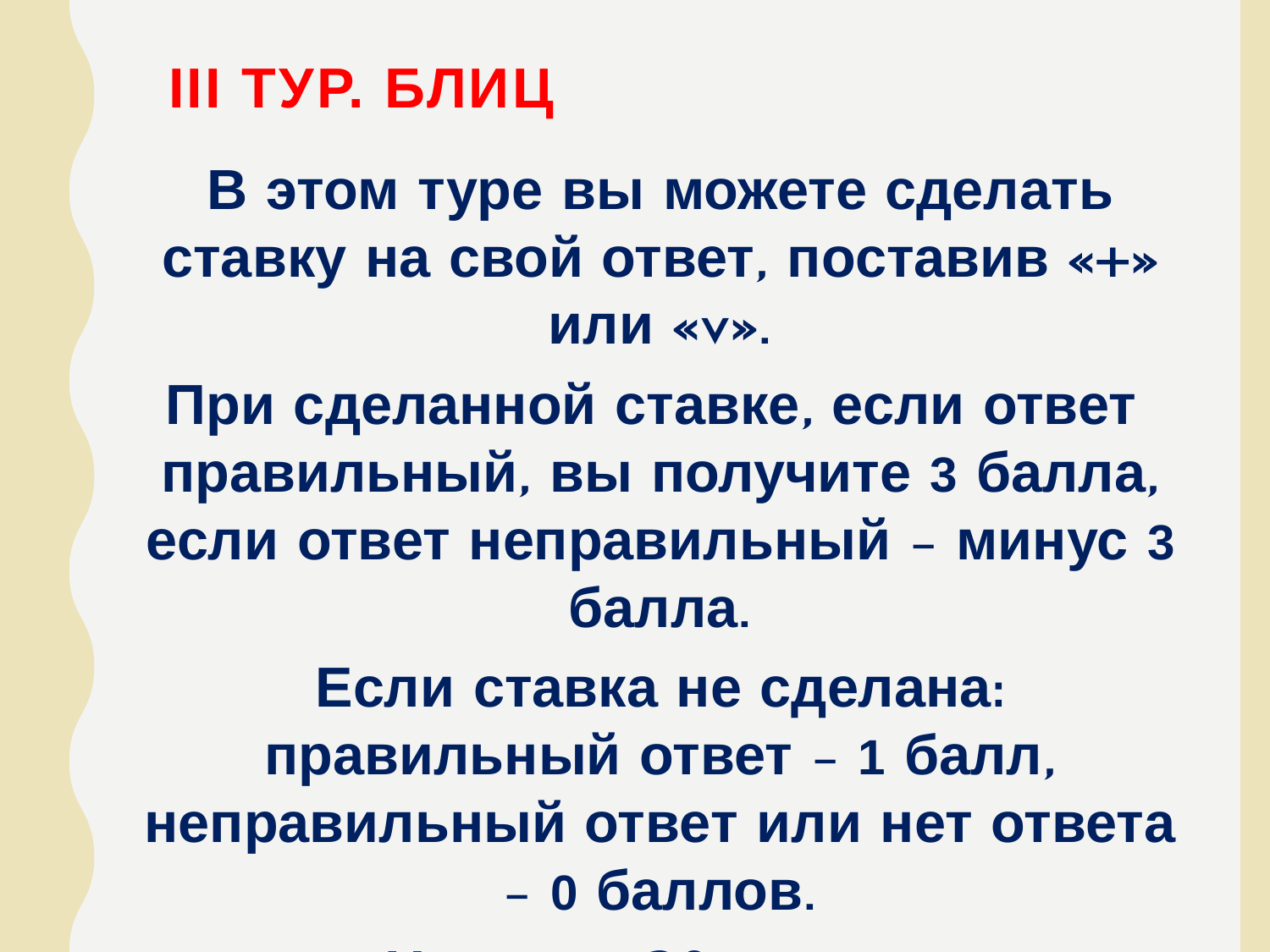

# III тур. БЛИЦ
В этом туре вы можете сделать ставку на свой ответ, поставив «+» или «v».
При сделанной ставке, если ответ  правильный, вы получите 3 балла, если ответ неправильный – минус 3 балла.
Если ставка не сделана: правильный ответ – 1 балл, неправильный ответ или нет ответа – 0 баллов.
На ответ 30 секунд.